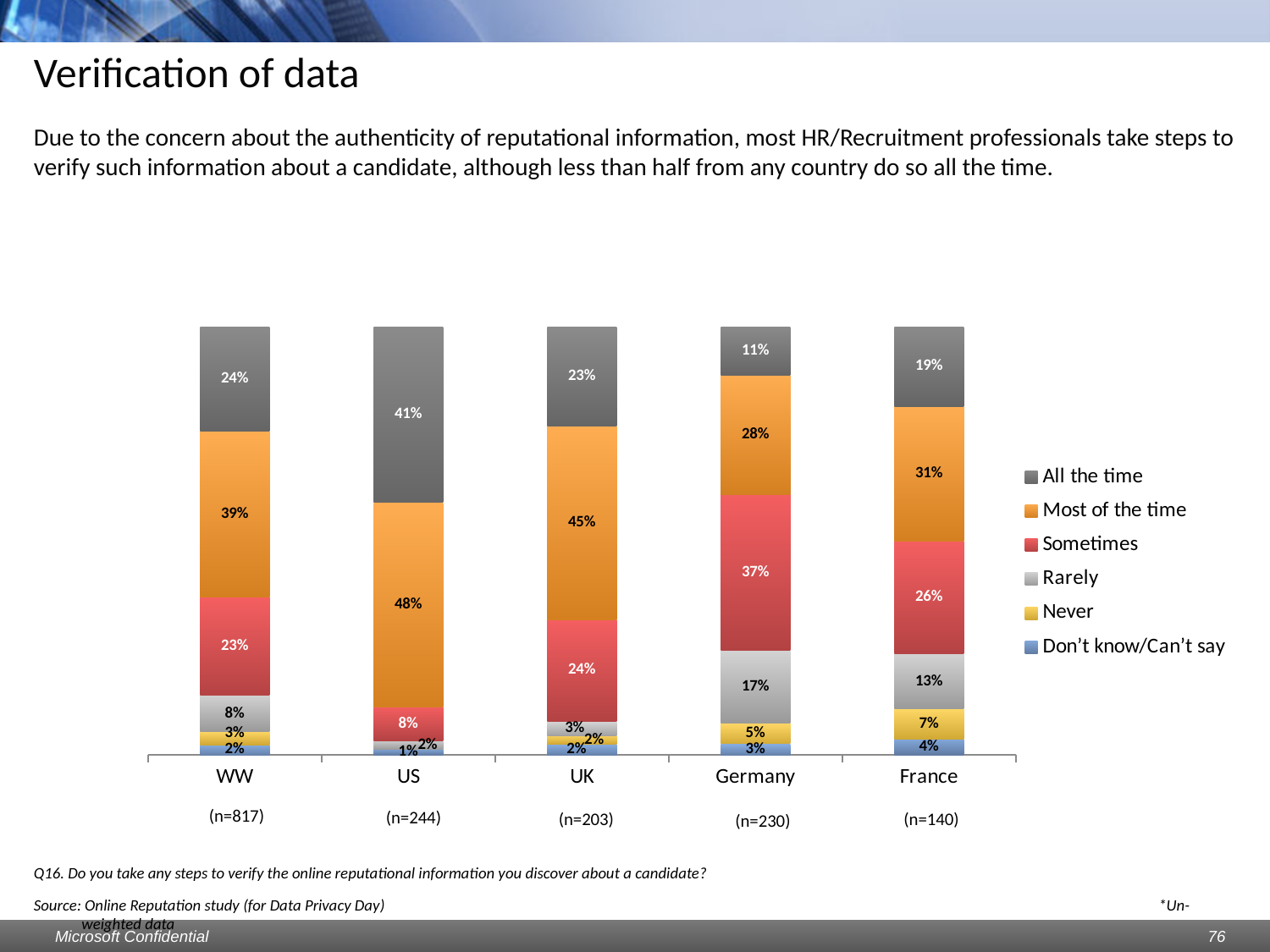

# Verification of data
Due to the concern about the authenticity of reputational information, most HR/Recruitment professionals take steps to verify such information about a candidate, although less than half from any country do so all the time.

### Chart

| Category | Don’t know/Can’t say | Never | Rarely | Sometimes | Most of the time | All the time |
|---|---|---|---|---|---|---|
| WW | 0.023255813953488372 | 0.030599755201958387 | 0.08445532435740573 | 0.23011015911872704 | 0.3880048959608371 | 0.24357405140758875 |
| US | 0.012295081967213121 | 0.0 | 0.02049180327868855 | 0.07786885245901642 | 0.47950819672131145 | 0.4098360655737721 |
| UK | 0.02463054187192121 | 0.019704433497537113 | 0.034482758620689655 | 0.2364532019704443 | 0.45320197044334976 | 0.2315270935960594 |
| Germany | 0.026086956521739212 | 0.04782608695652234 | 0.1695652173913053 | 0.36521739130435077 | 0.27826086956521917 | 0.11304347826086956 |
| France | 0.03571428571428572 | 0.07142857142857144 | 0.12857142857142945 | 0.26428571428571435 | 0.3142857142857159 | 0.1857142857142872 |
(n=817)
(n=244)
(n=203)
(n=140)
(n=230)
Q16. Do you take any steps to verify the online reputational information you discover about a candidate?

Source: Online Reputation study (for Data Privacy Day) 						                 *Un-weighted data